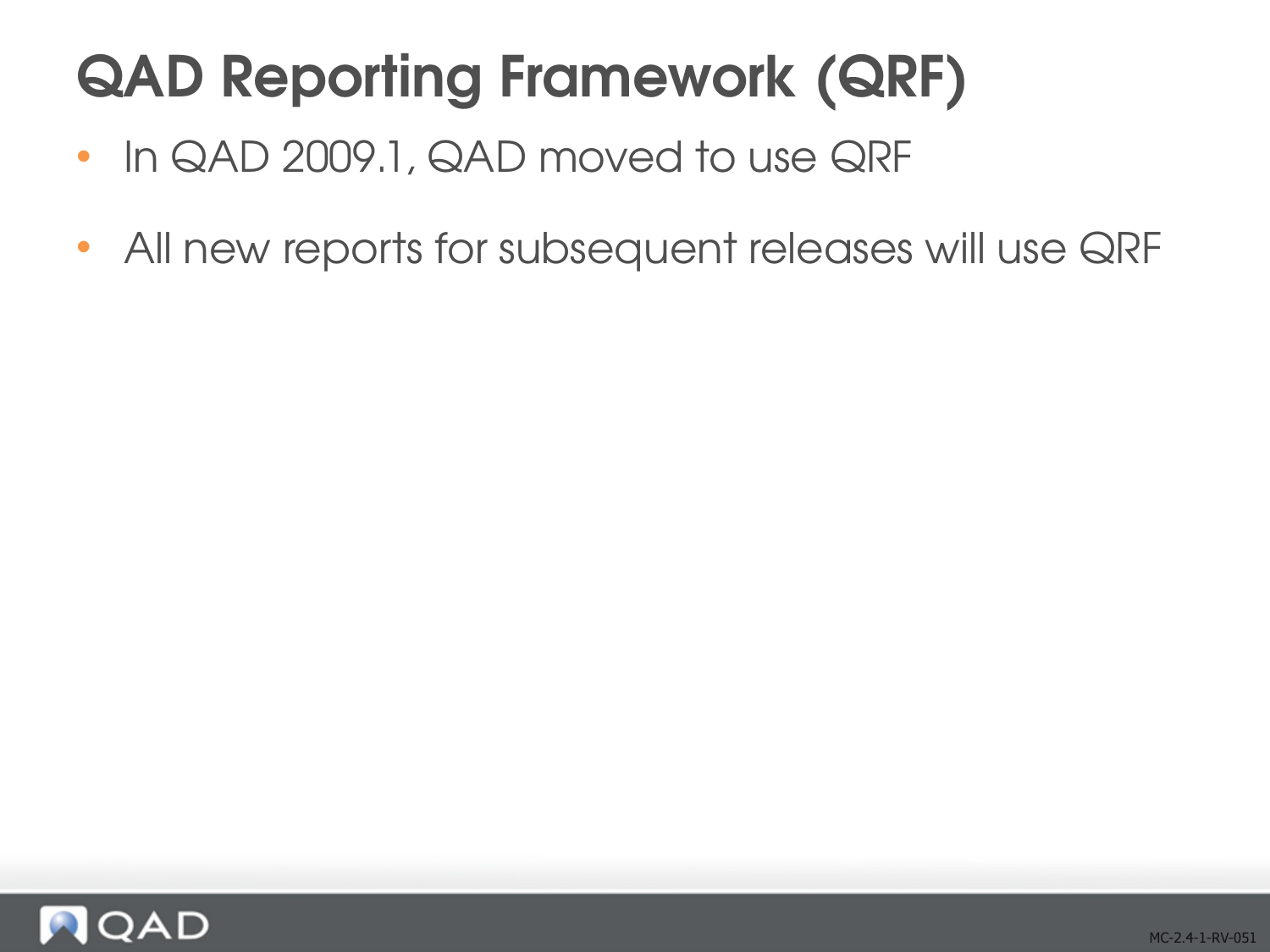

# QAD Reporting Framework (QRF)
In QAD 2009.1, QAD moved to use QRF
All new reports for subsequent releases will use QRF

MC-2.4-1-RV-051